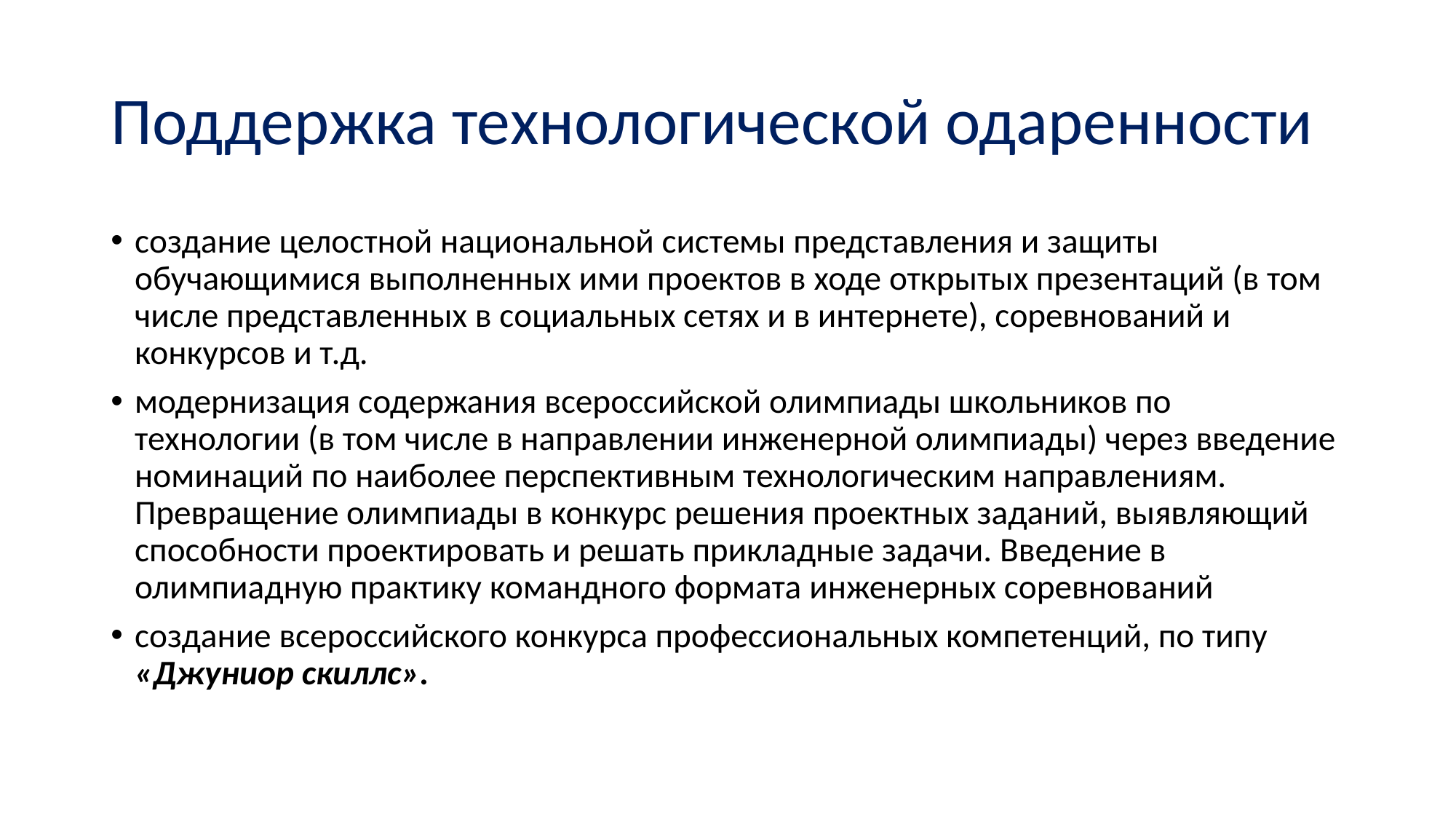

# Поддержка технологической одаренности
создание целостной национальной системы представления и защиты обучающимися выполненных ими проектов в ходе открытых презентаций (в том числе представленных в социальных сетях и в интернете), соревнований и конкурсов и т.д.
модернизация содержания всероссийской олимпиады школьников по технологии (в том числе в направлении инженерной олимпиады) через введение номинаций по наиболее перспективным технологическим направлениям. Превращение олимпиады в конкурс решения проектных заданий, выявляющий способности проектировать и решать прикладные задачи. Введение в олимпиадную практику командного формата инженерных соревнований
создание всероссийского конкурса профессиональных компетенций, по типу «Джуниор скиллс».